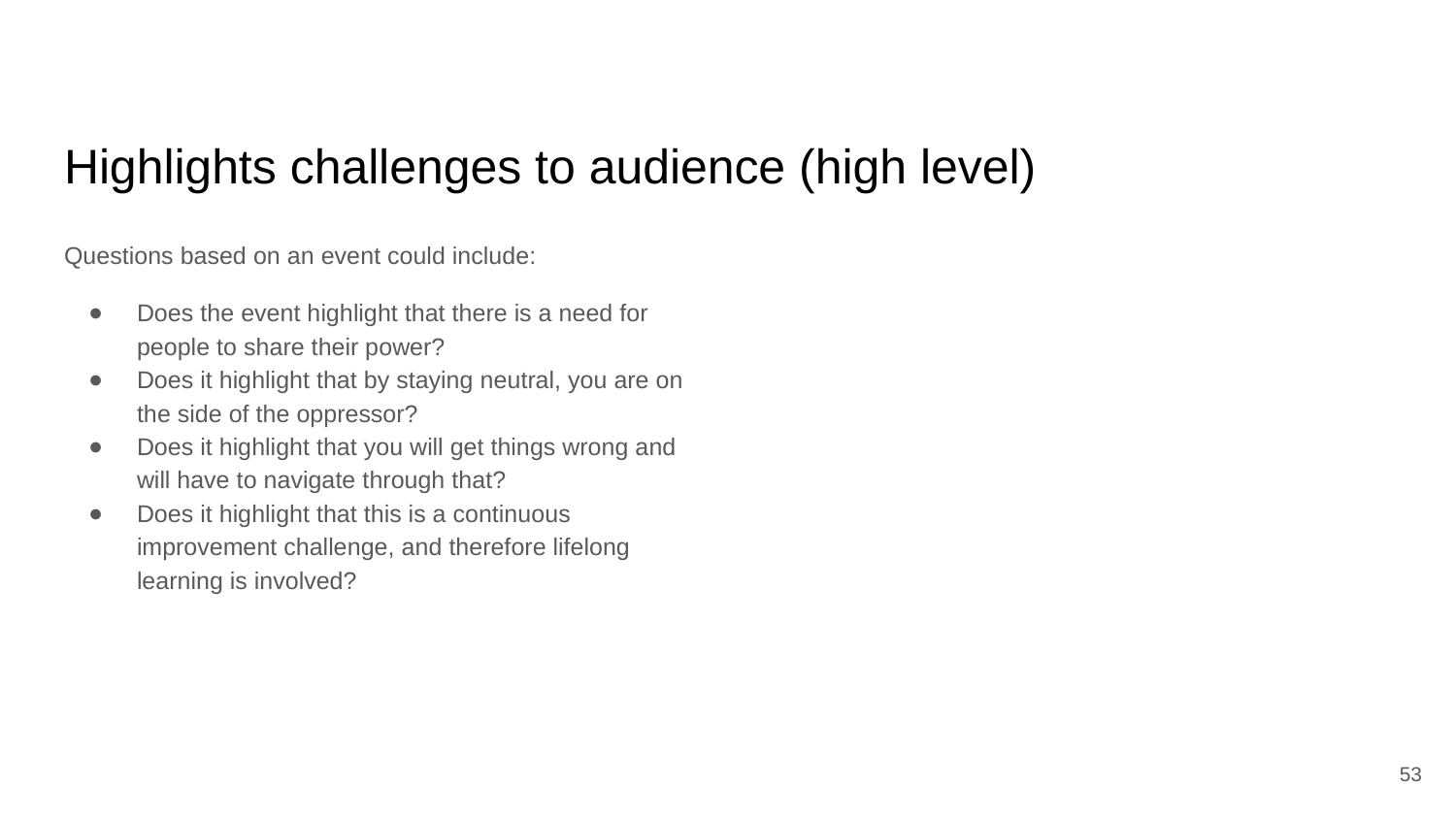

# Highlights challenges to audience (high level)
Questions based on an event could include:
Does the event highlight that there is a need for people to share their power?
Does it highlight that by staying neutral, you are on the side of the oppressor?
Does it highlight that you will get things wrong and will have to navigate through that?
Does it highlight that this is a continuous improvement challenge, and therefore lifelong learning is involved?

53